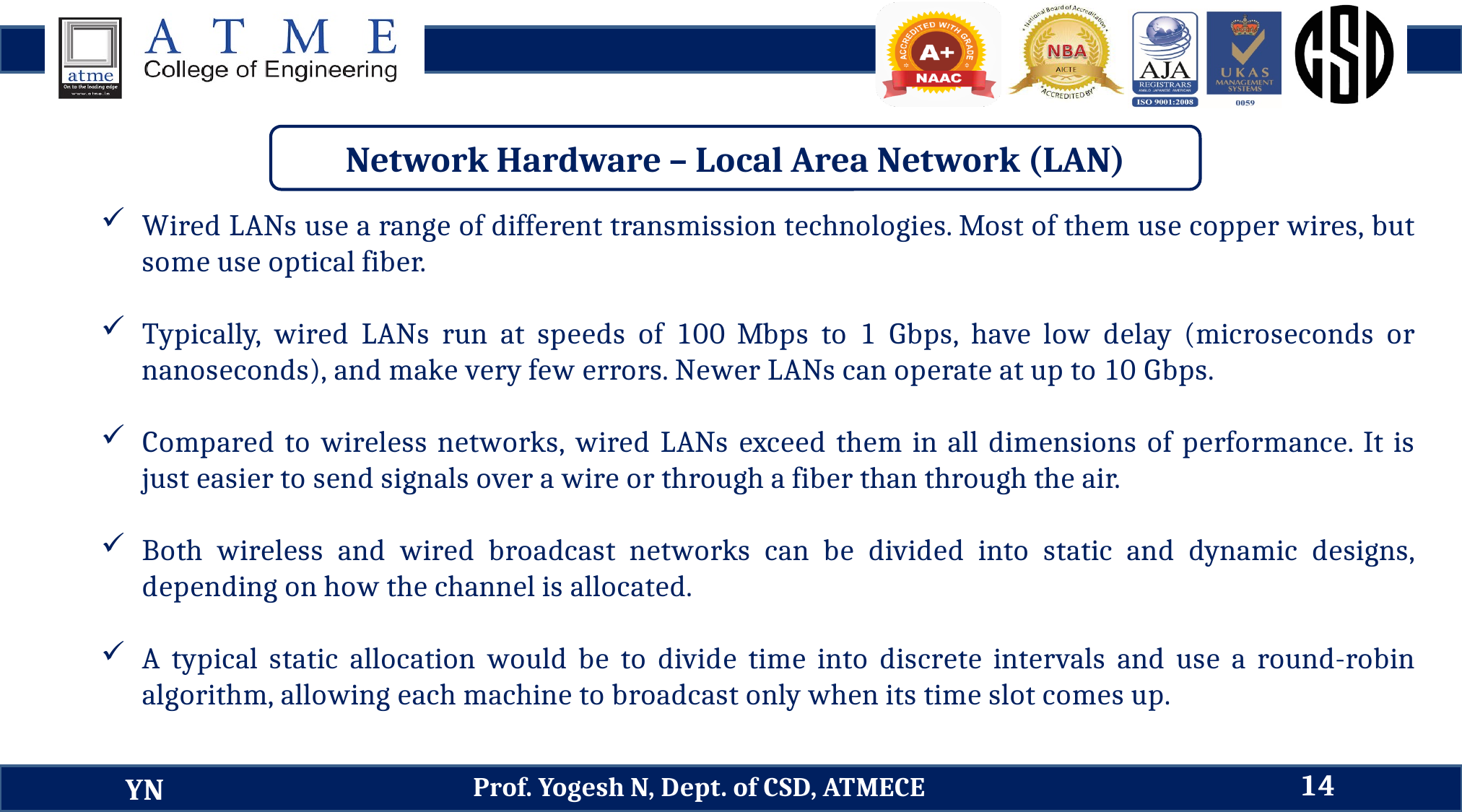

Network Hardware – Local Area Network (LAN)
Wired LANs use a range of different transmission technologies. Most of them use copper wires, but some use optical fiber.

Typically, wired LANs run at speeds of 100 Mbps to 1 Gbps, have low delay (microseconds or nanoseconds), and make very few errors. Newer LANs can operate at up to 10 Gbps.

Compared to wireless networks, wired LANs exceed them in all dimensions of performance. It is just easier to send signals over a wire or through a fiber than through the air.

Both wireless and wired broadcast networks can be divided into static and dynamic designs, depending on how the channel is allocated.

A typical static allocation would be to divide time into discrete intervals and use a round-robin algorithm, allowing each machine to broadcast only when its time slot comes up.
14
Prof. Yogesh N, Dept. of CSD, ATMECE
YN